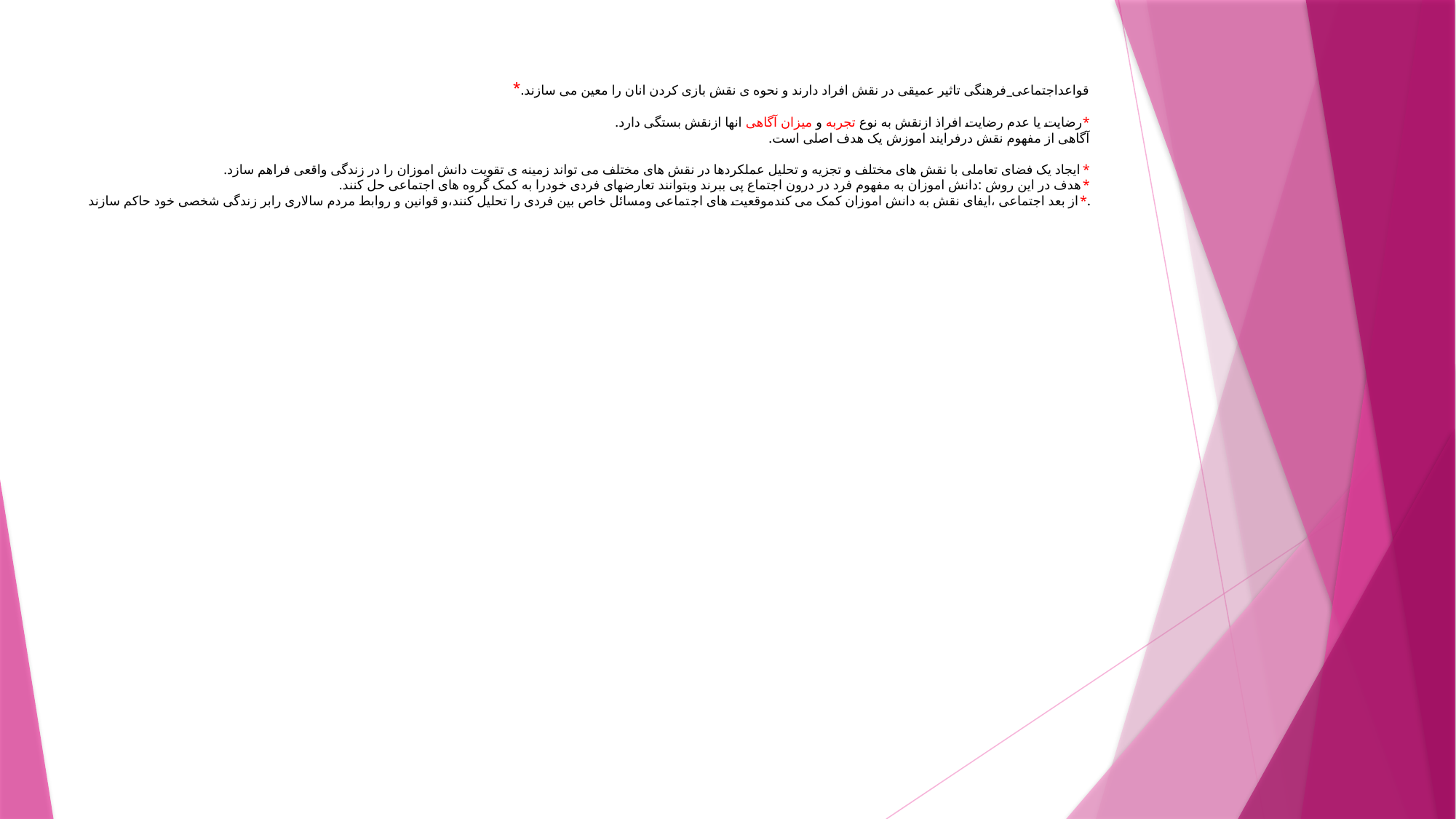

# *قواعداجتماعی_فرهنگی تاثیر عمیقی در نقش افراد دارند و نحوه ی نقش بازی کردن انان را معین می سازند. *رضایت یا عدم رضایت افراذ ازنقش به نوع تجربه و میزان آگاهی انها ازنقش بستگی دارد. آگاهی از مفهوم نقش درفرایند اموزش یک هدف اصلی است. *ایجاد یک فضای تعاملی با نقش های مختلف و تجزیه و تحلیل عملکردها در نقش های مختلف می تواند زمینه ی تقویت دانش اموزان را در زندگی واقعی فراهم سازد. *هدف در این روش :دانش اموزان به مفهوم فرد در درون اجتماع پی ببرند وبتوانند تعارضهای فردی خودرا به کمک گروه های اجتماعی حل کنند. *از بعد اجتماعی ،ایفای نقش به دانش اموزان کمک می کندموقعیت های اجتماعی ومسائل خاص بین فردی را تحلیل کنند،و قوانین و روابط مردم سالاری رابر زندگی شخصی خود حاکم سازند.